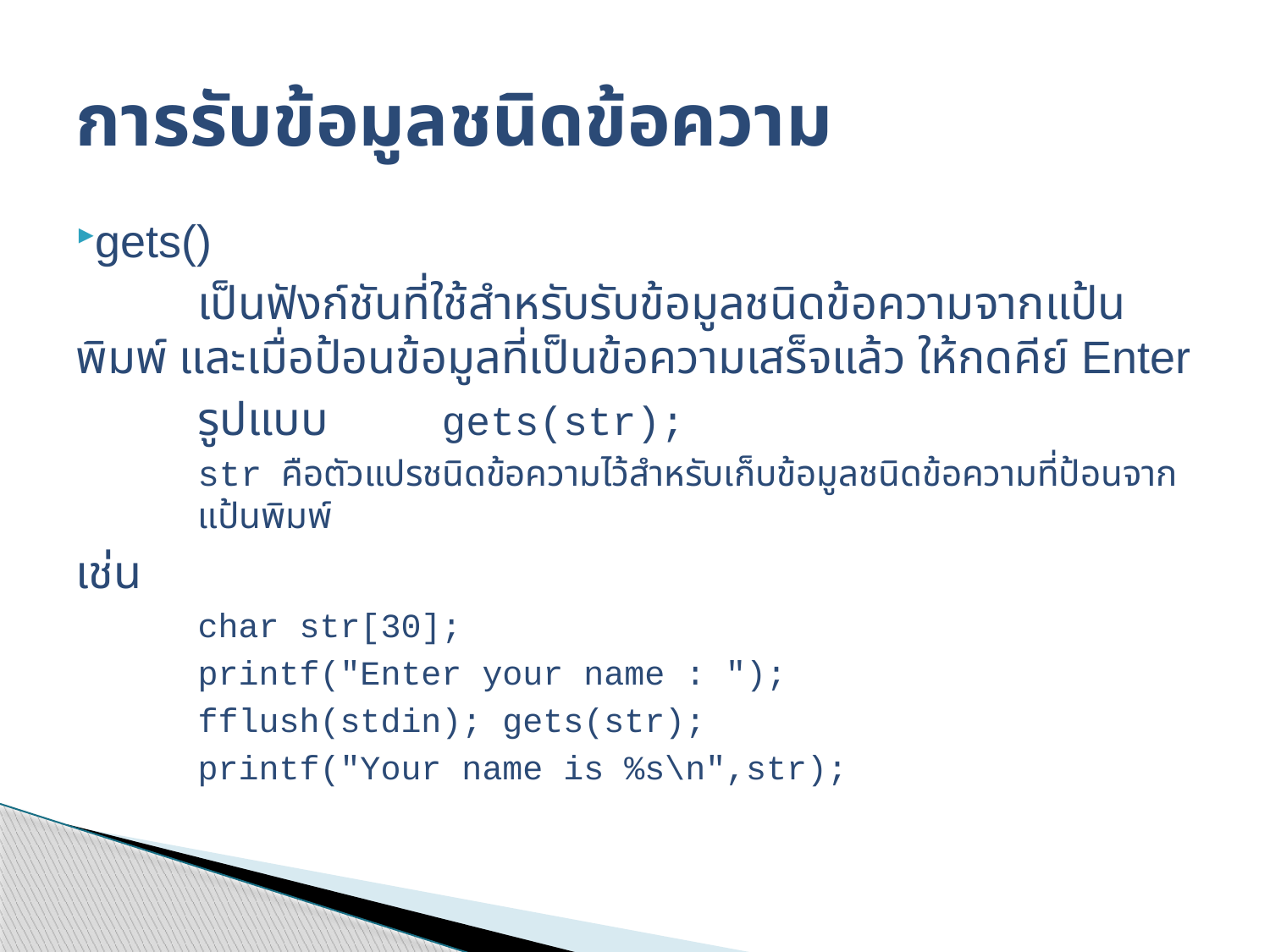

# การรับข้อมูลชนิดข้อความ
gets()
	เป็นฟังก์ชันที่ใช้สำหรับรับข้อมูลชนิดข้อความจากแป้นพิมพ์ และเมื่อป้อนข้อมูลที่เป็นข้อความเสร็จแล้ว ให้กดคีย์ Enter
	รูปแบบ 	gets(str);
str  คือตัวแปรชนิดข้อความไว้สำหรับเก็บข้อมูลชนิดข้อความที่ป้อนจากแป้นพิมพ์
เช่น
	char str[30];
	printf("Enter your name : ");
	fflush(stdin); gets(str);
	printf("Your name is %s\n",str);